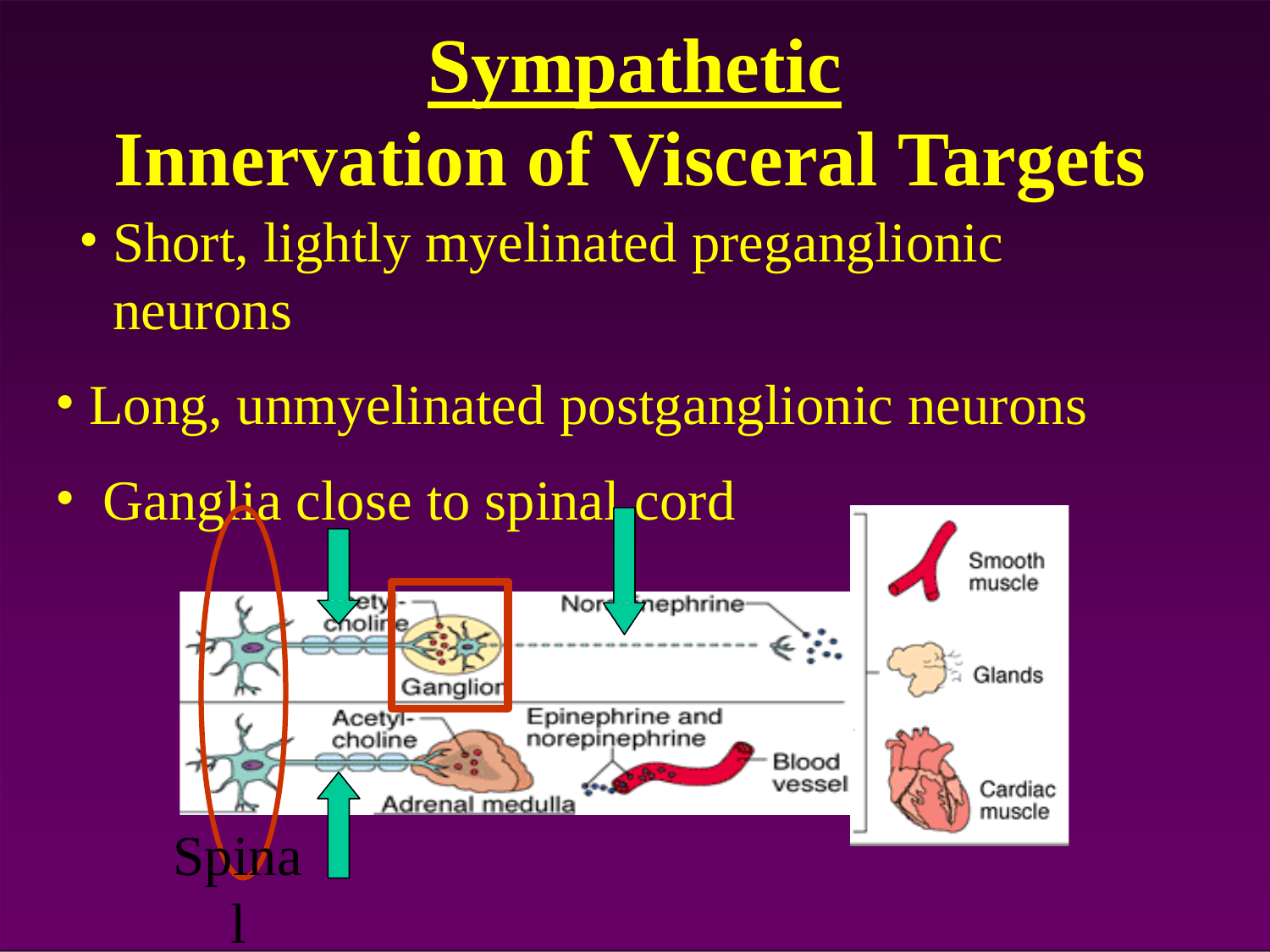

# Sympathetic

Innervation of Visceral Targets
Short, lightly myelinated preganglionic neurons
Long, unmyelinated postganglionic neurons
Ganglia close to spinal cord

Spina
l